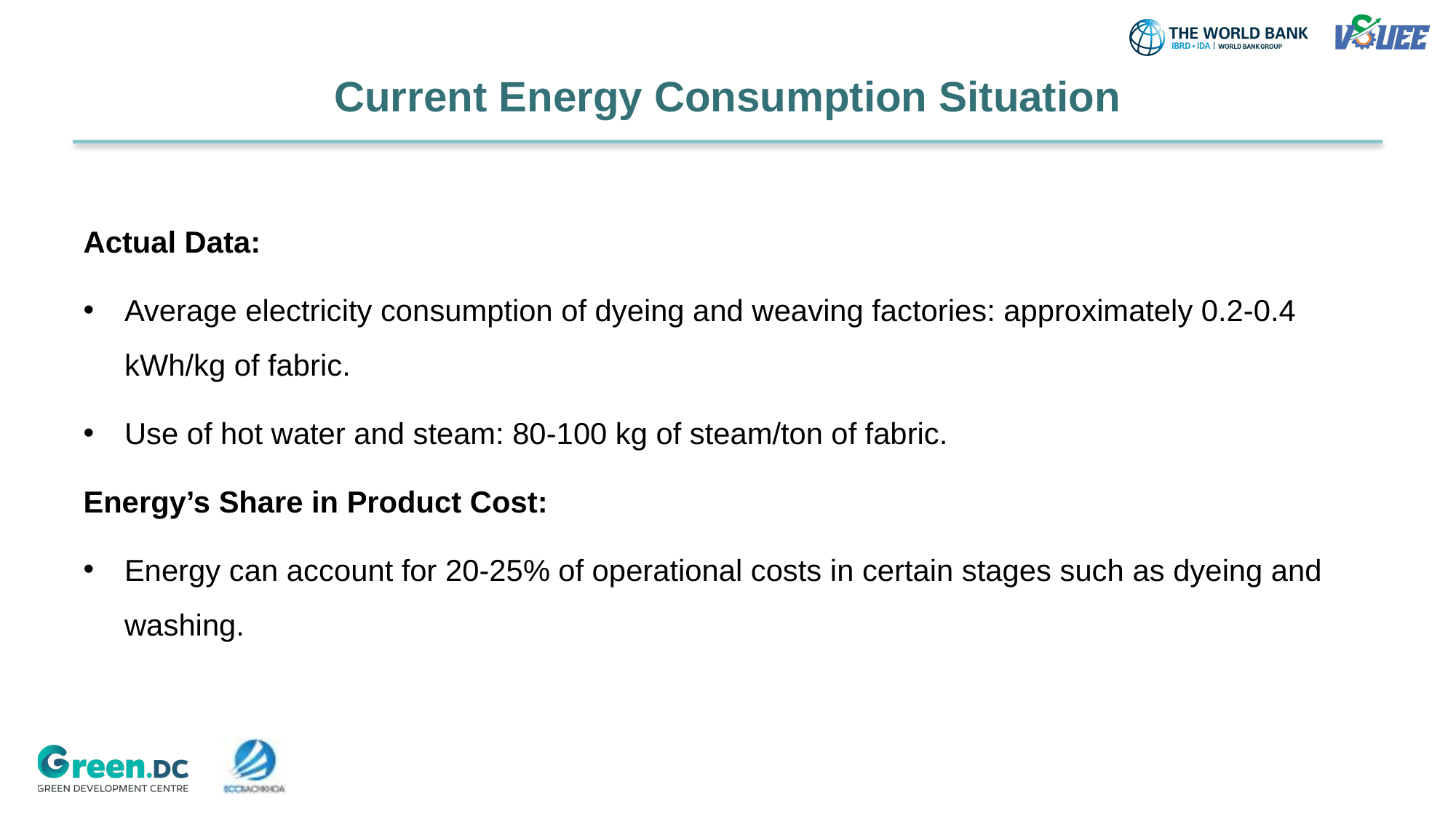

# Current Energy Consumption Situation
Actual Data:
Average electricity consumption of dyeing and weaving factories: approximately 0.2-0.4 kWh/kg of fabric.
Use of hot water and steam: 80-100 kg of steam/ton of fabric.
Energy’s Share in Product Cost:
Energy can account for 20-25% of operational costs in certain stages such as dyeing and washing.